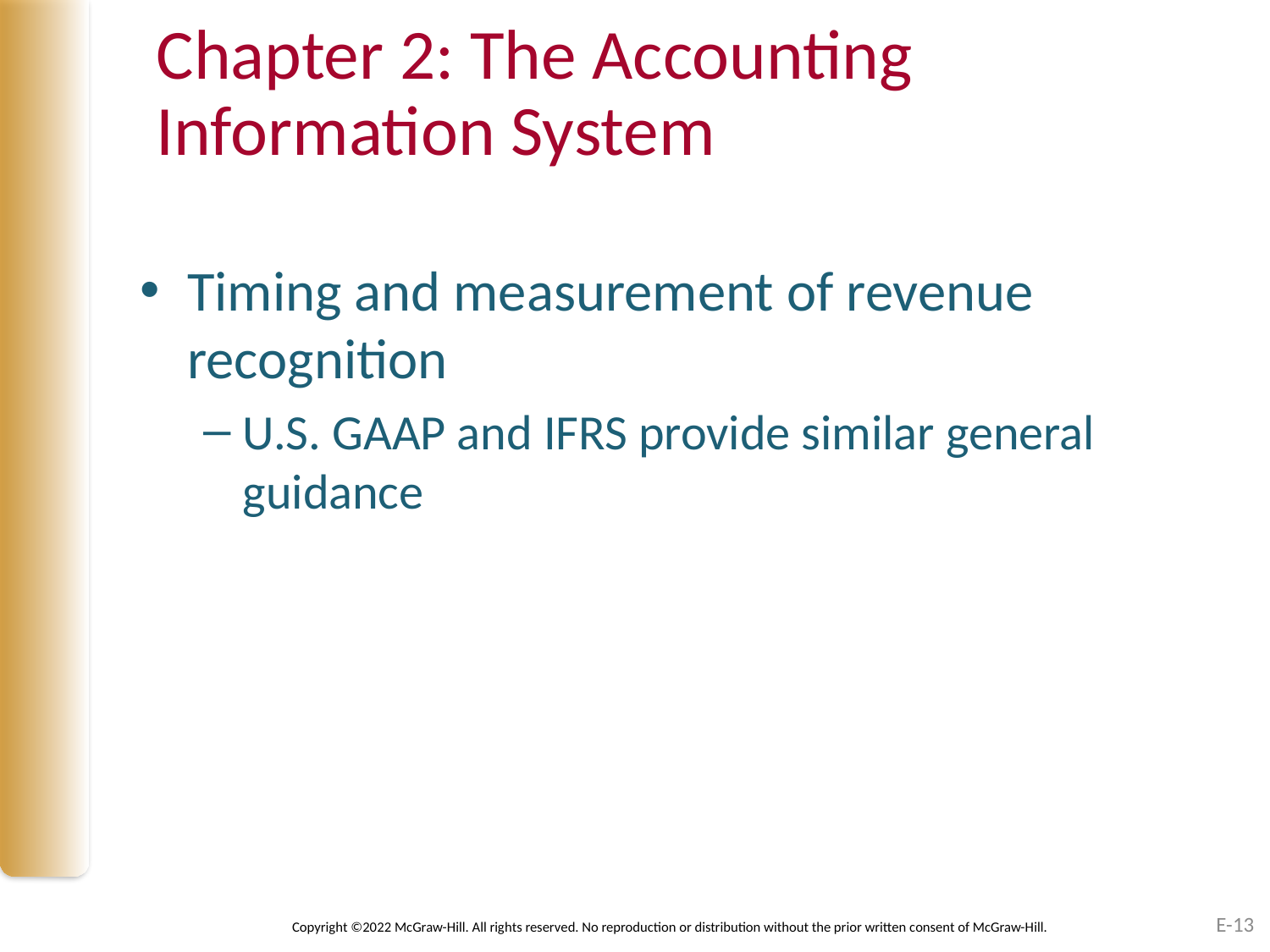

# Chapter 2: The Accounting Information System
Timing and measurement of revenue recognition
U.S. GAAP and IFRS provide similar general guidance
E-13
Copyright ©2022 McGraw-Hill. All rights reserved. No reproduction or distribution without the prior written consent of McGraw-Hill.